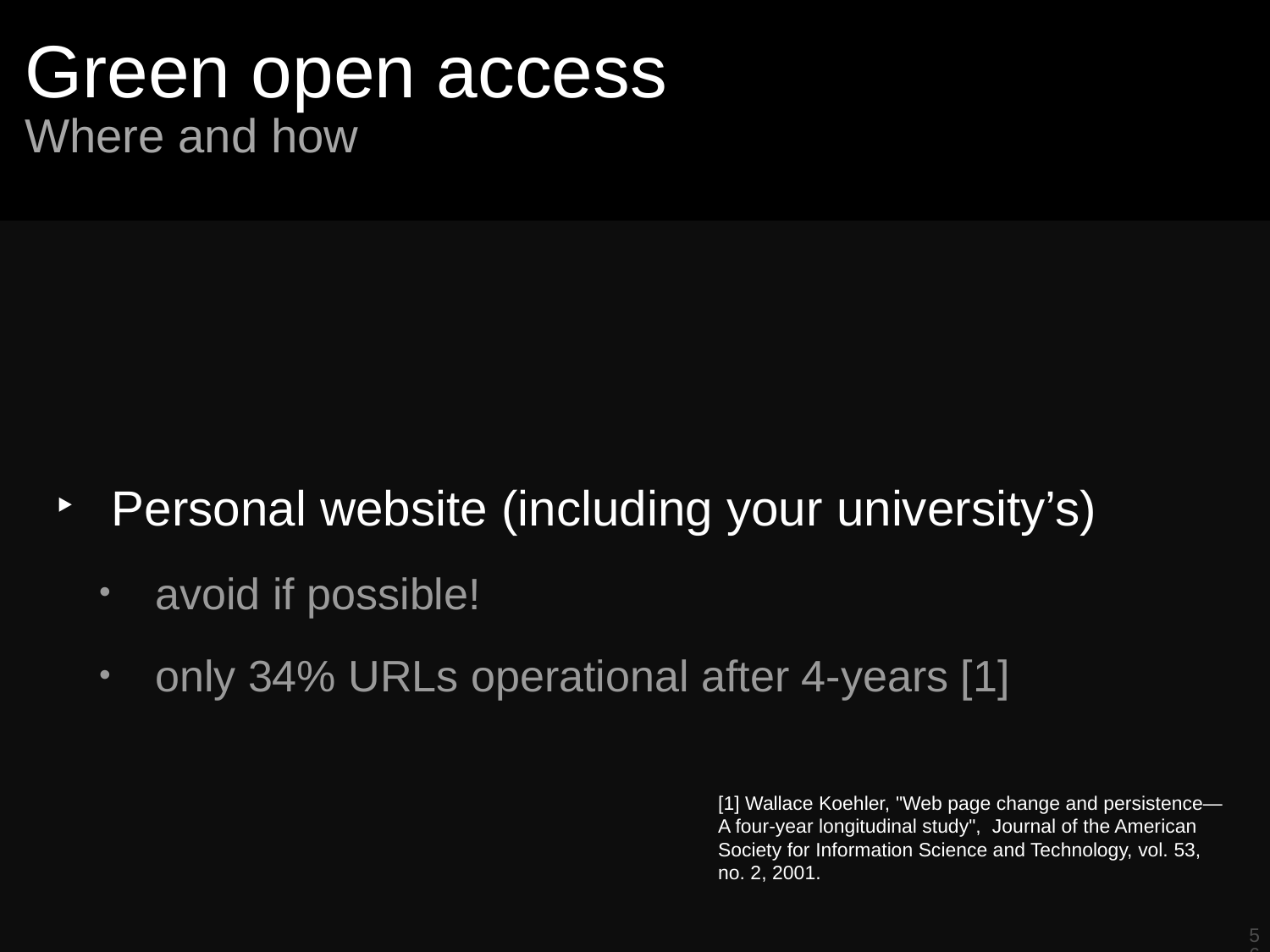

# Green open access
Where and how
Personal website (including your university’s)
avoid if possible!
only 34% URLs operational after 4-years [1]
[1] Wallace Koehler, "Web page change and persistence—A four-year longitudinal study",  Journal of the American Society for Information Science and Technology, vol. 53, no. 2, 2001.
56